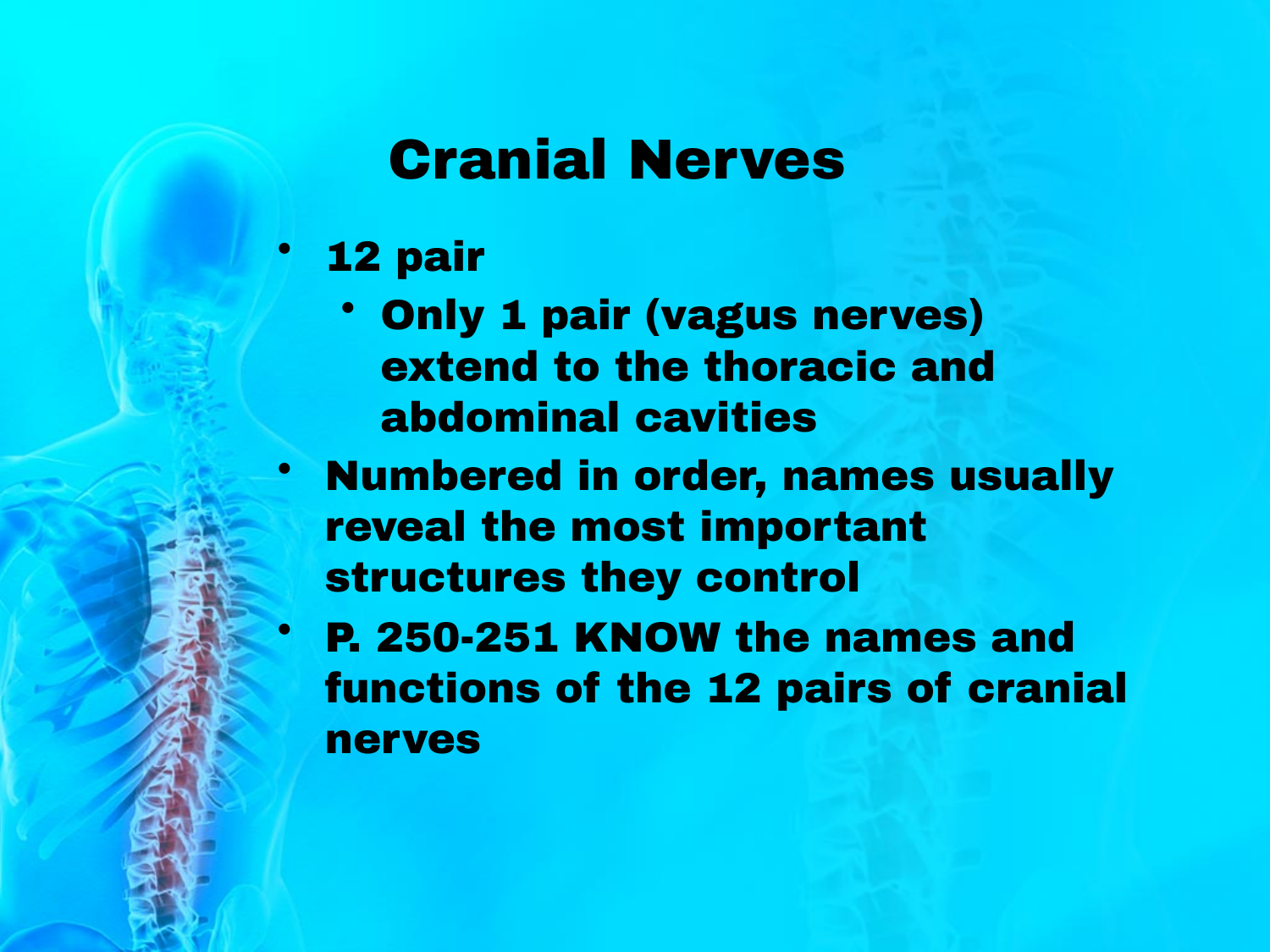

# Cranial Nerves
12 pair
Only 1 pair (vagus nerves) extend to the thoracic and abdominal cavities
Numbered in order, names usually reveal the most important structures they control
P. 250-251 KNOW the names and functions of the 12 pairs of cranial nerves